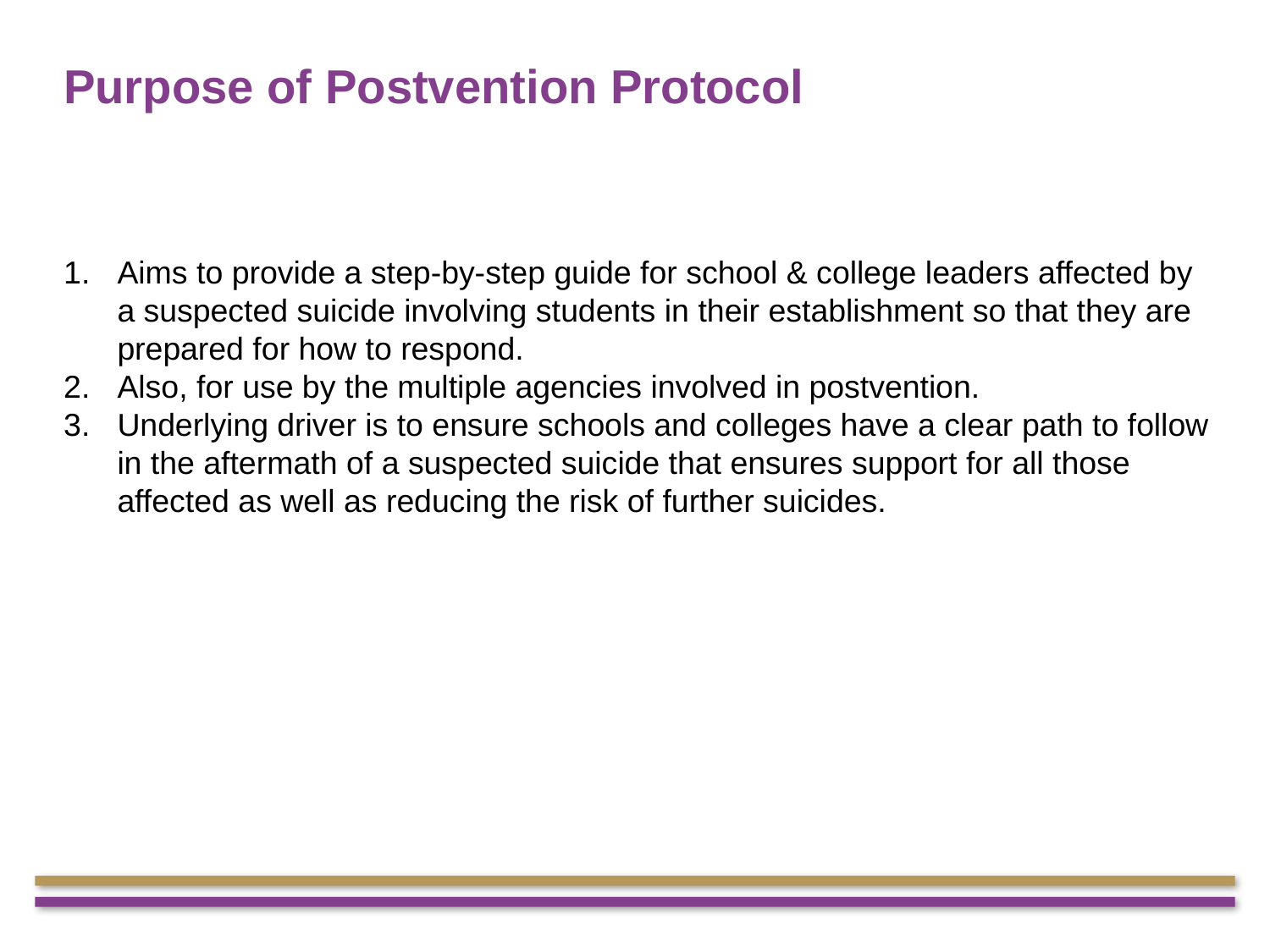

Purpose of Postvention Protocol
Aims to provide a step-by-step guide for school & college leaders affected by a suspected suicide involving students in their establishment so that they are prepared for how to respond.
Also, for use by the multiple agencies involved in postvention.
Underlying driver is to ensure schools and colleges have a clear path to follow in the aftermath of a suspected suicide that ensures support for all those affected as well as reducing the risk of further suicides.